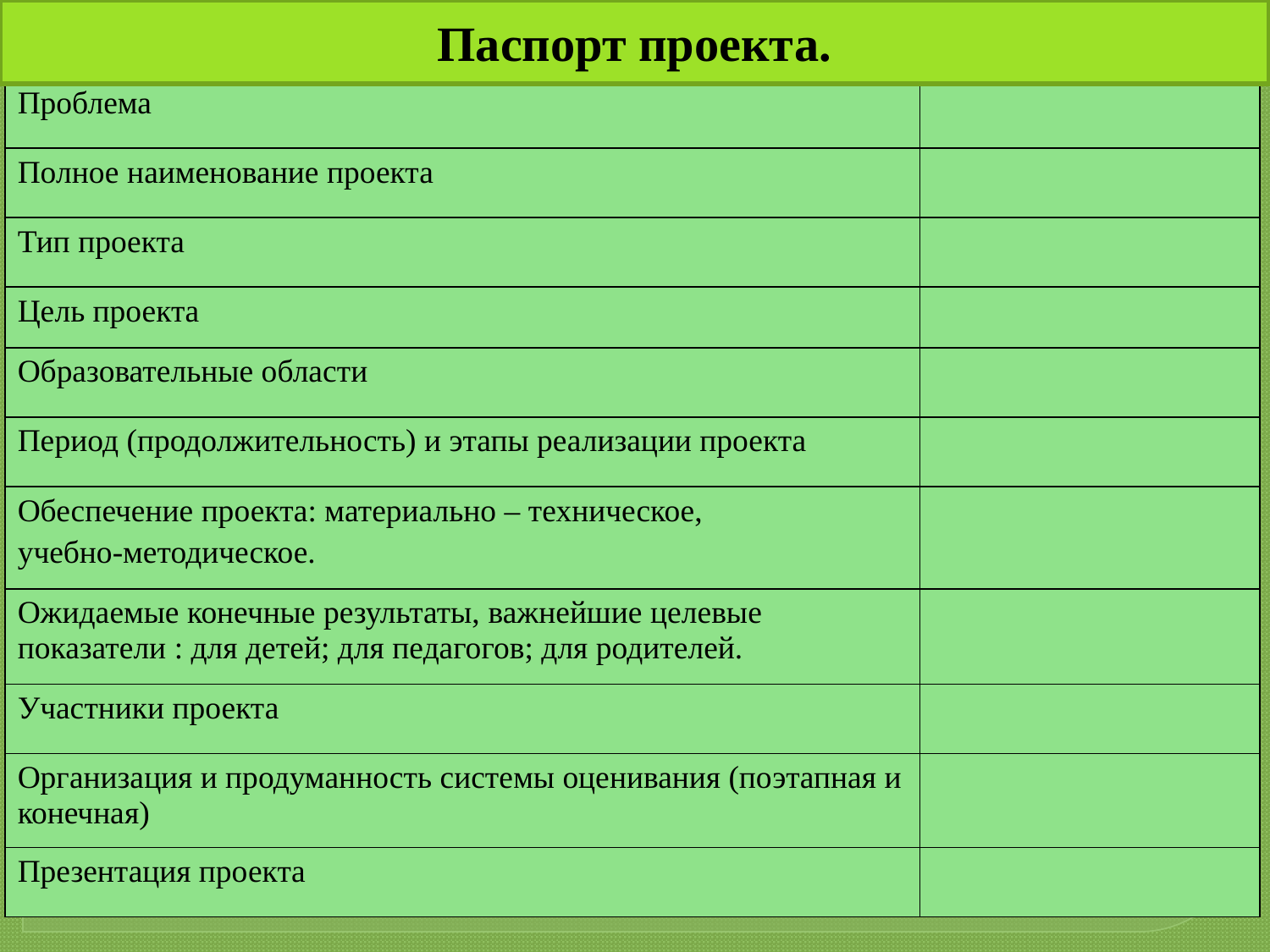

Паспорт проекта.
Паспорт проекта.
| Проблема |  |
| --- | --- |
| Полное наименование проекта |  |
| Тип проекта |  |
| Цель проекта |  |
| Образовательные области |  |
| Период (продолжительность) и этапы реализации проекта |  |
| Обеспечение проекта: материально – техническое, учебно-методическое. |  |
| Ожидаемые конечные результаты, важнейшие целевые показатели : для детей; для педагогов; для родителей. |  |
| Участники проекта |  |
| Организация и продуманность системы оценивания (поэтапная и конечная) |  |
| Презентация проекта |  |